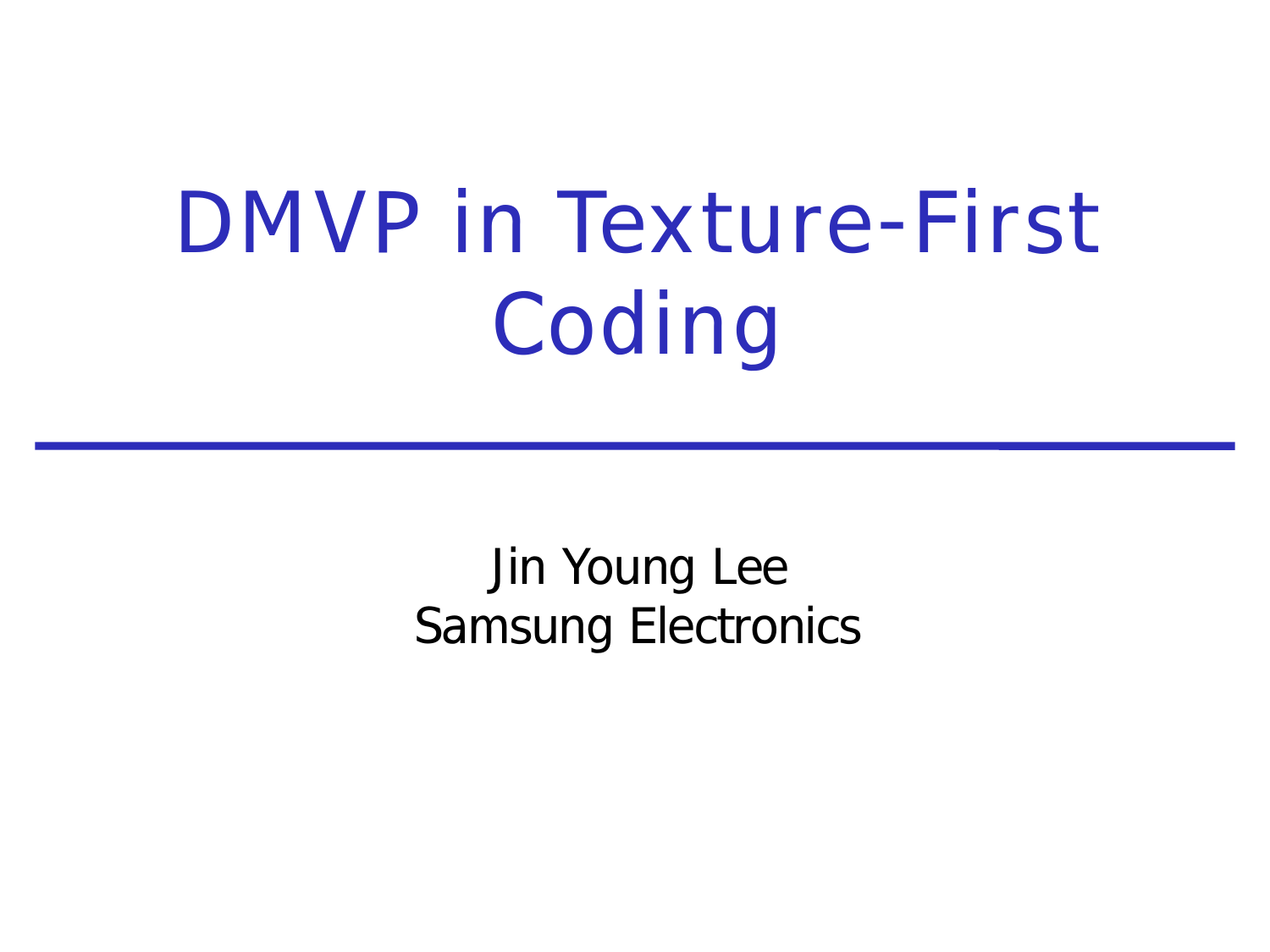

DMVP in Texture-First Coding

Jin Young Lee
Samsung Electronics